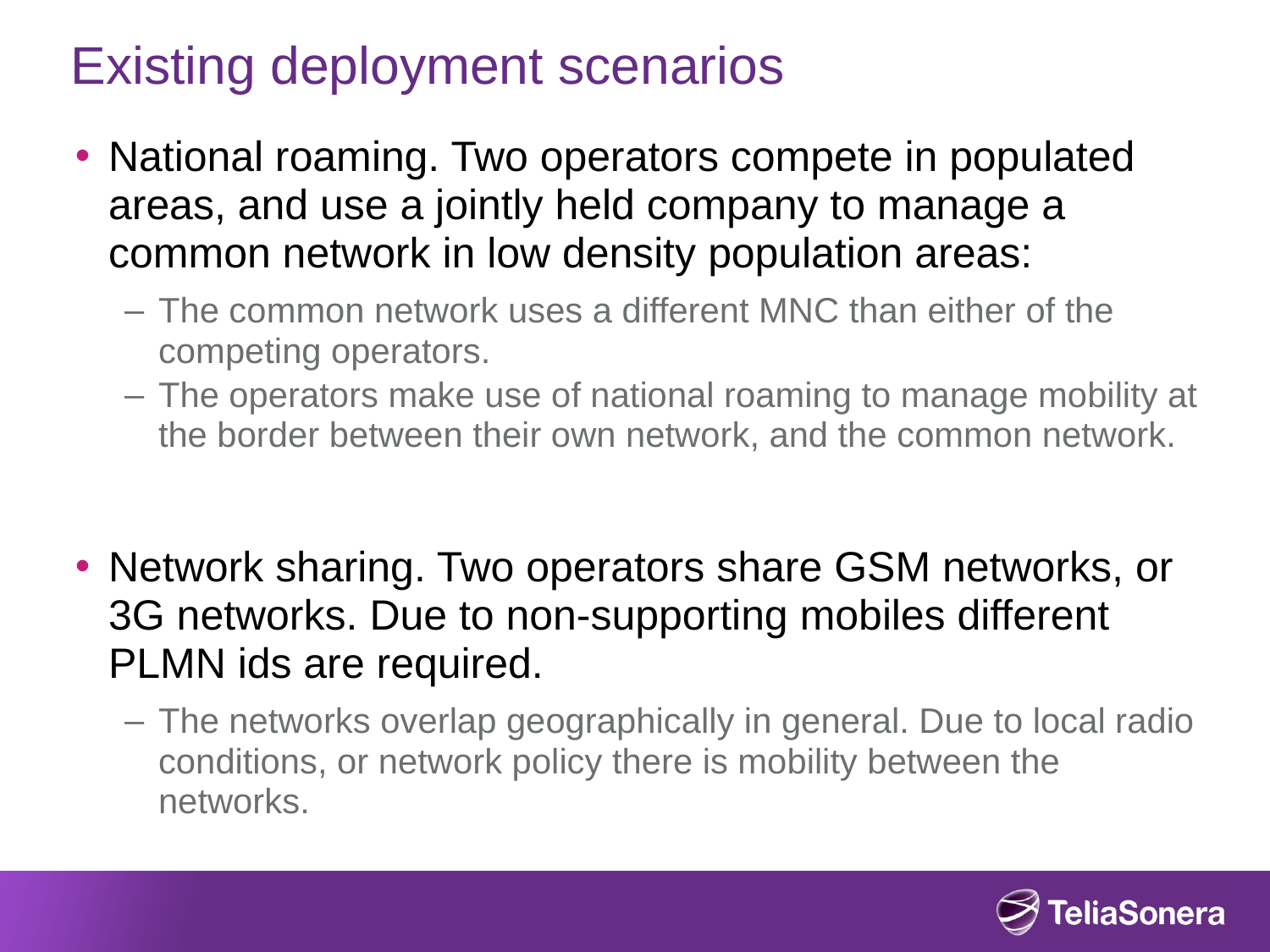

# Existing deployment scenarios
National roaming. Two operators compete in populated areas, and use a jointly held company to manage a common network in low density population areas:
The common network uses a different MNC than either of the competing operators.
The operators make use of national roaming to manage mobility at the border between their own network, and the common network.

Network sharing. Two operators share GSM networks, or 3G networks. Due to non-supporting mobiles different PLMN ids are required.
The networks overlap geographically in general. Due to local radio conditions, or network policy there is mobility between the networks.